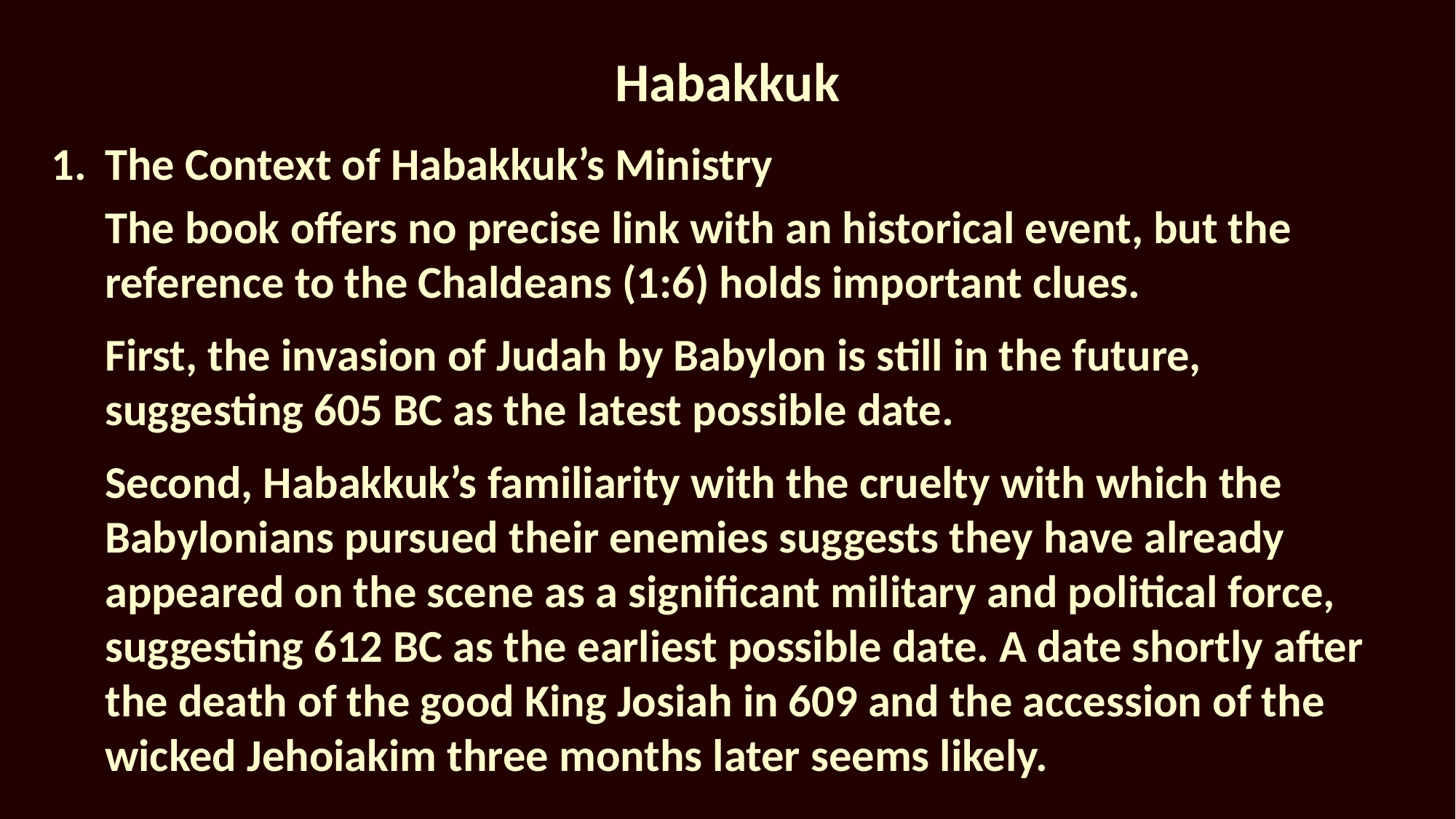

# Habakkuk
The Context of Habakkuk’s Ministry
The book offers no precise link with an historical event, but the reference to the Chaldeans (1:6) holds important clues.
First, the invasion of Judah by Babylon is still in the future, suggesting 605 BC as the latest possible date.
Second, Habakkuk’s familiarity with the cruelty with which the Babylonians pursued their enemies suggests they have already appeared on the scene as a significant military and political force, suggesting 612 BC as the earliest possible date. A date shortly after the death of the good King Josiah in 609 and the accession of the wicked Jehoiakim three months later seems likely.